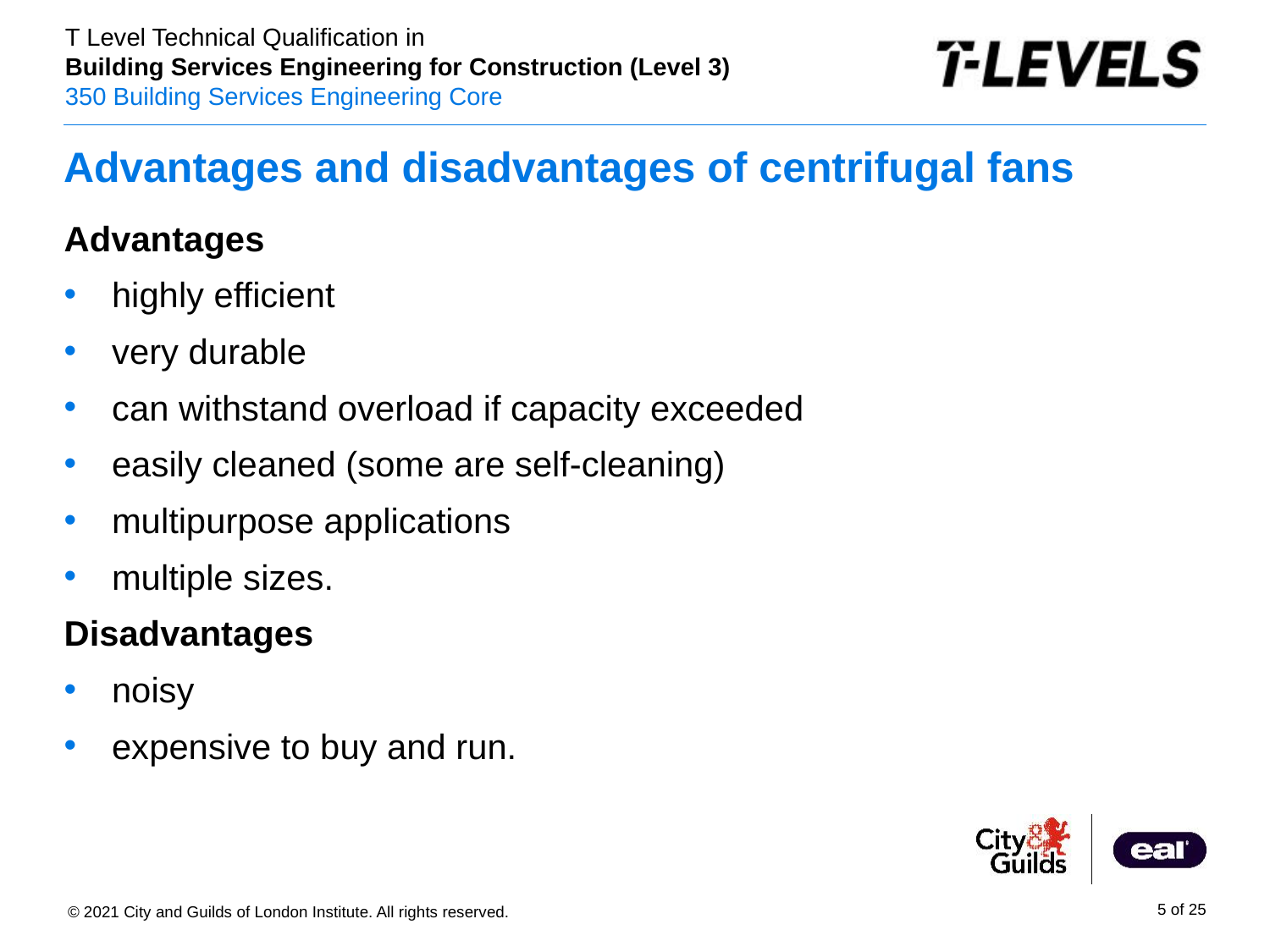

# Advantages and disadvantages of centrifugal fans
Advantages
highly efficient
very durable
can withstand overload if capacity exceeded
easily cleaned (some are self-cleaning)
multipurpose applications
multiple sizes.
Disadvantages
noisy
expensive to buy and run.